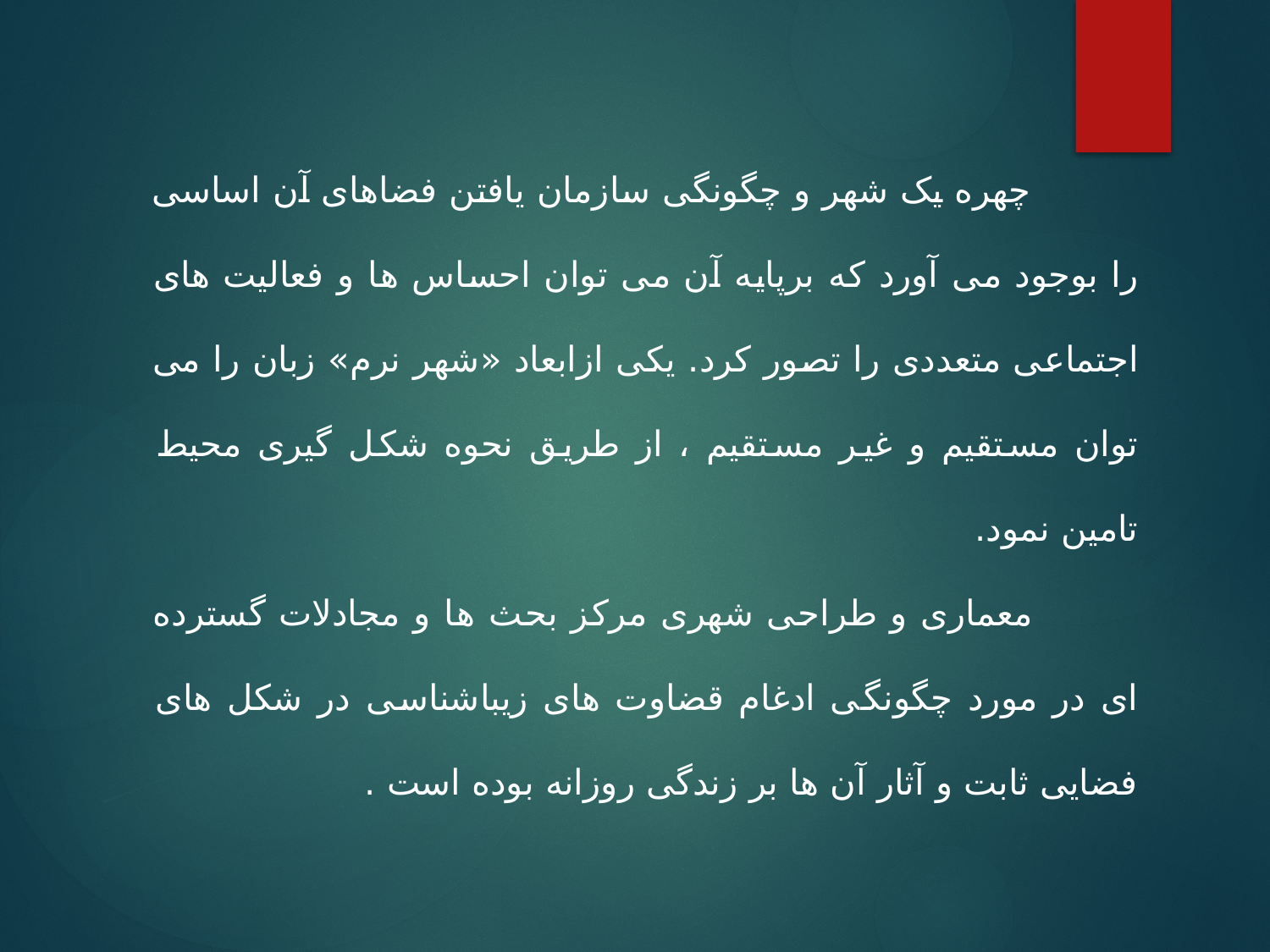

چهره یک شهر و چگونگی سازمان یافتن فضاهای آن اساسی را بوجود می آورد که برپایه آن می توان احساس ها و فعالیت های اجتماعی متعددی را تصور کرد. یکی ازابعاد «شهر نرم» زبان را می توان مستقیم و غیر مستقیم ، از طریق نحوه شکل گیری محیط تامین نمود.
        معماری و طراحی شهری مرکز بحث ها و مجادلات گسترده ای در مورد چگونگی ادغام قضاوت های زیباشناسی در شکل های فضایی ثابت و آثار آن ها بر زندگی روزانه بوده است .